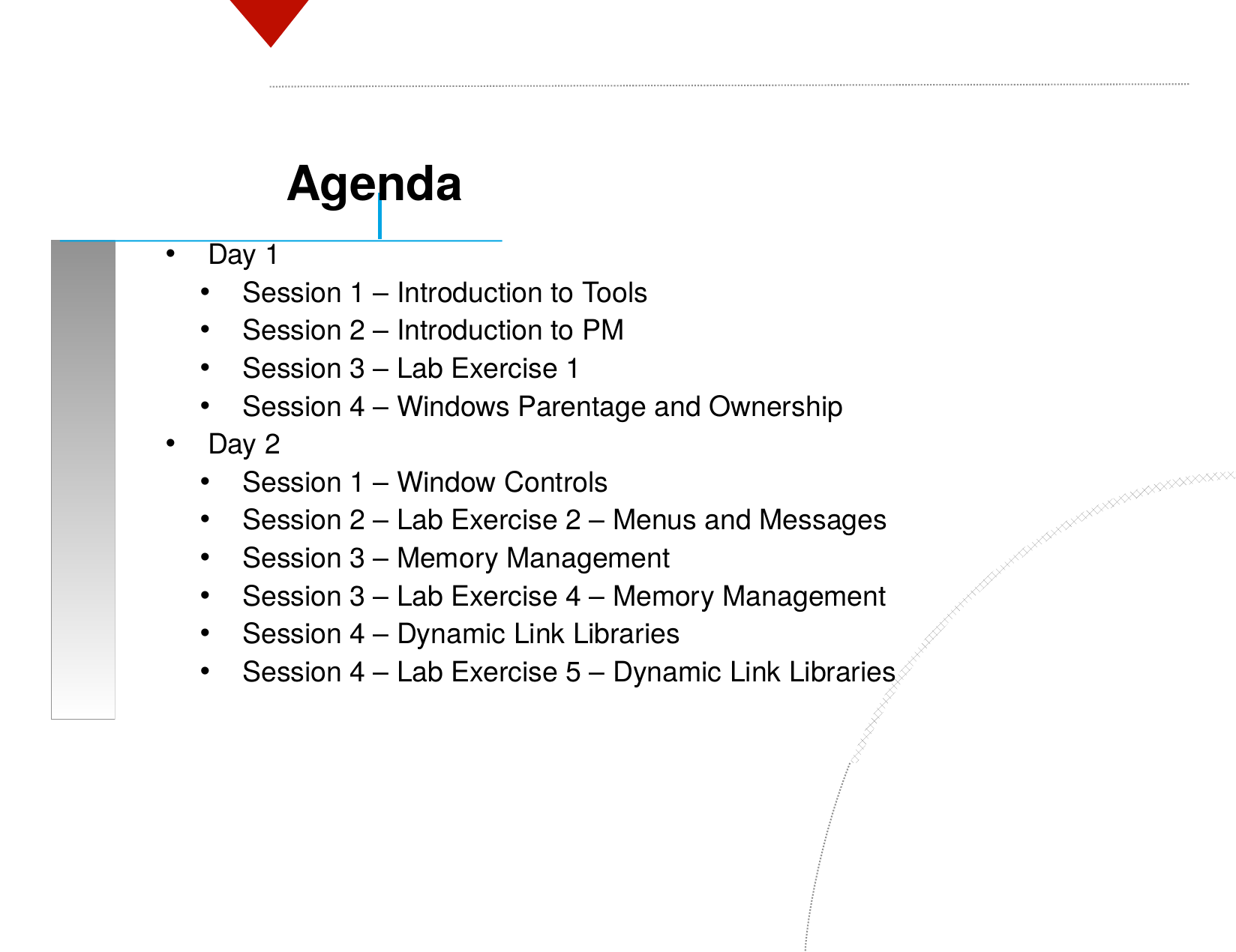

Agenda
Day 1
Session 1 – Introduction to Tools
Session 2 – Introduction to PM
Session 3 – Lab Exercise 1
Session 4 – Windows Parentage and Ownership
Day 2
Session 1 – Window Controls
Session 2 – Lab Exercise 2 – Menus and Messages
Session 3 – Memory Management
Session 3 – Lab Exercise 4 – Memory Management
Session 4 – Dynamic Link Libraries
Session 4 – Lab Exercise 5 – Dynamic Link Libraries